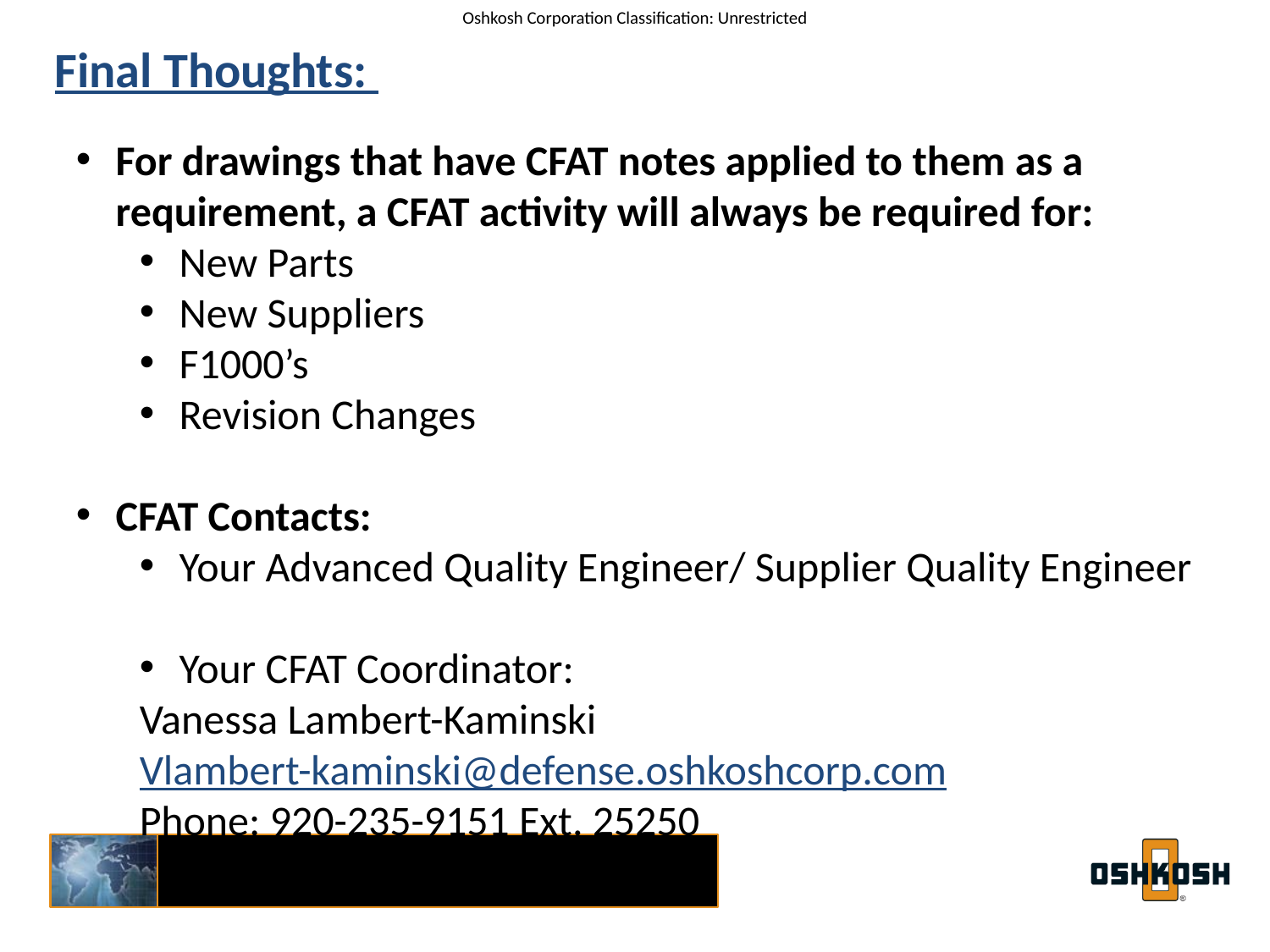

Final Thoughts:
For drawings that have CFAT notes applied to them as a requirement, a CFAT activity will always be required for:
New Parts
New Suppliers
F1000’s
Revision Changes

CFAT Contacts:
Your Advanced Quality Engineer/ Supplier Quality Engineer

Your CFAT Coordinator:
Vanessa Lambert-Kaminski
Vlambert-kaminski@defense.oshkoshcorp.com
Phone: 920-235-9151 Ext. 25250